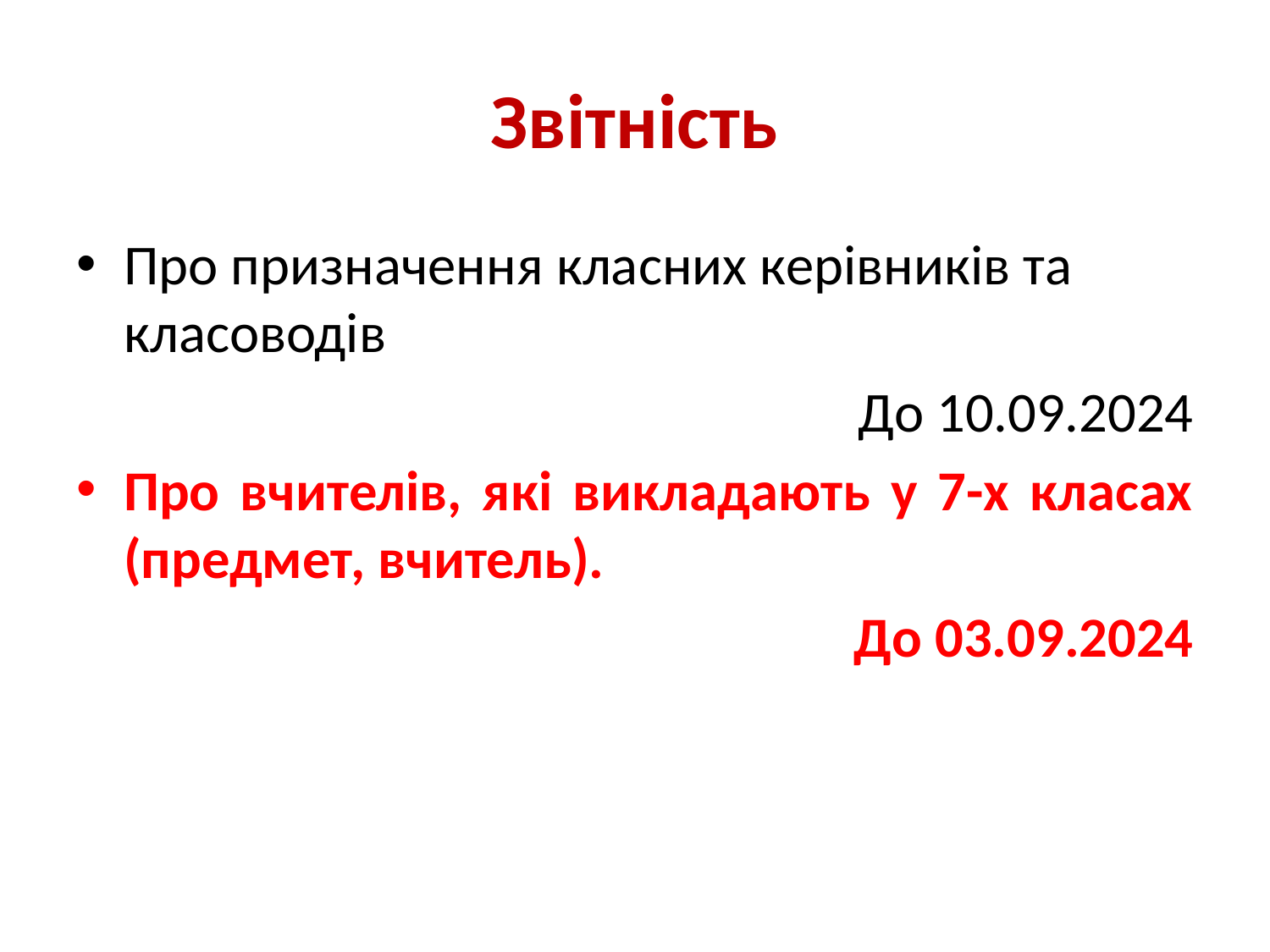

# Звітність
Про призначення класних керівників та класоводів
До 10.09.2024
Про вчителів, які викладають у 7-х класах (предмет, вчитель).
До 03.09.2024